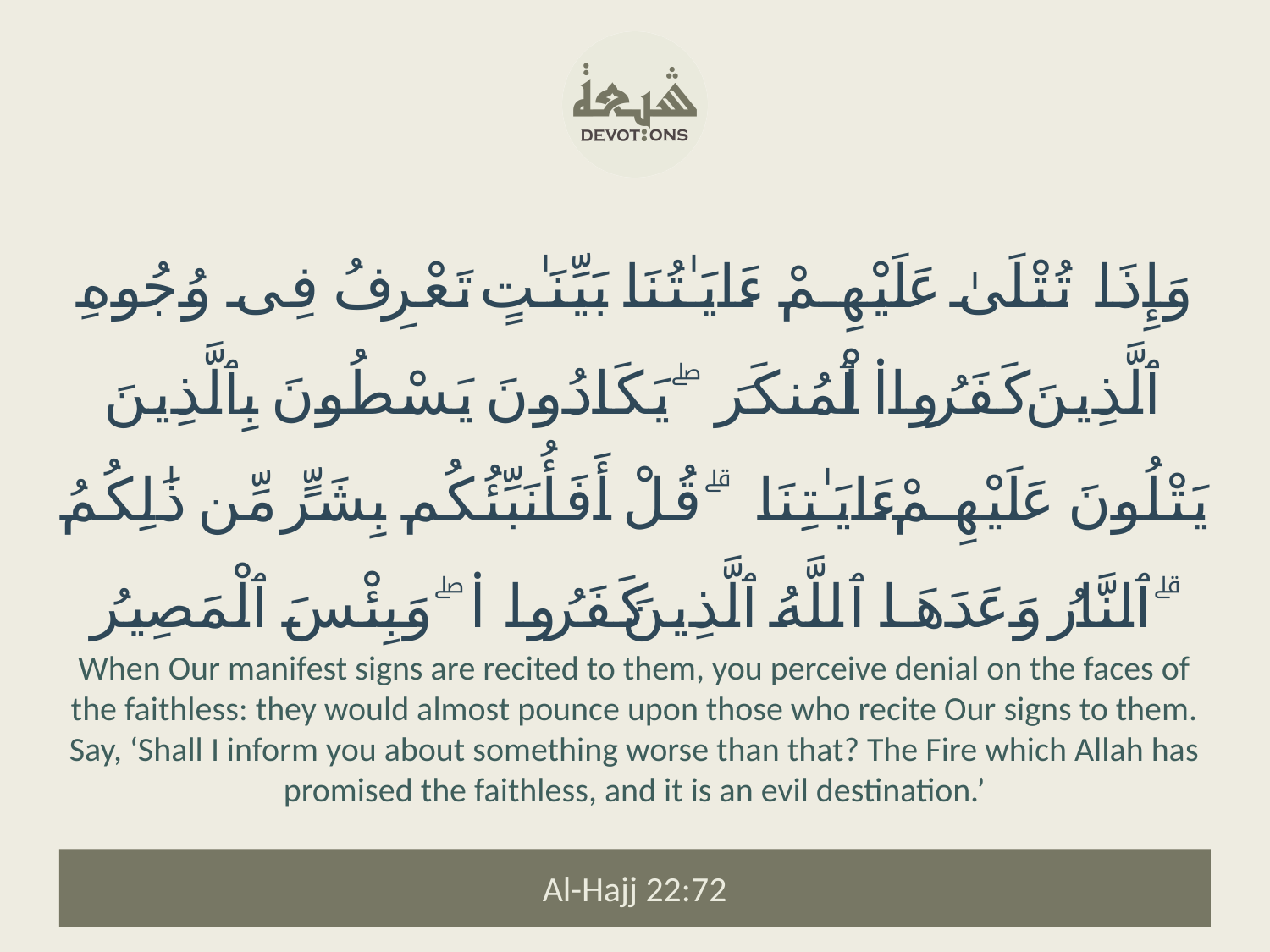

وَإِذَا تُتْلَىٰ عَلَيْهِمْ ءَايَـٰتُنَا بَيِّنَـٰتٍ تَعْرِفُ فِى وُجُوهِ ٱلَّذِينَ كَفَرُوا۟ ٱلْمُنكَرَ ۖ يَكَادُونَ يَسْطُونَ بِٱلَّذِينَ يَتْلُونَ عَلَيْهِمْ ءَايَـٰتِنَا ۗ قُلْ أَفَأُنَبِّئُكُم بِشَرٍّ مِّن ذَٰلِكُمُ ۗ ٱلنَّارُ وَعَدَهَا ٱللَّهُ ٱلَّذِينَ كَفَرُوا۟ ۖ وَبِئْسَ ٱلْمَصِيرُ
When Our manifest signs are recited to them, you perceive denial on the faces of the faithless: they would almost pounce upon those who recite Our signs to them. Say, ‘Shall I inform you about something worse than that? The Fire which Allah has promised the faithless, and it is an evil destination.’
Al-Hajj 22:72